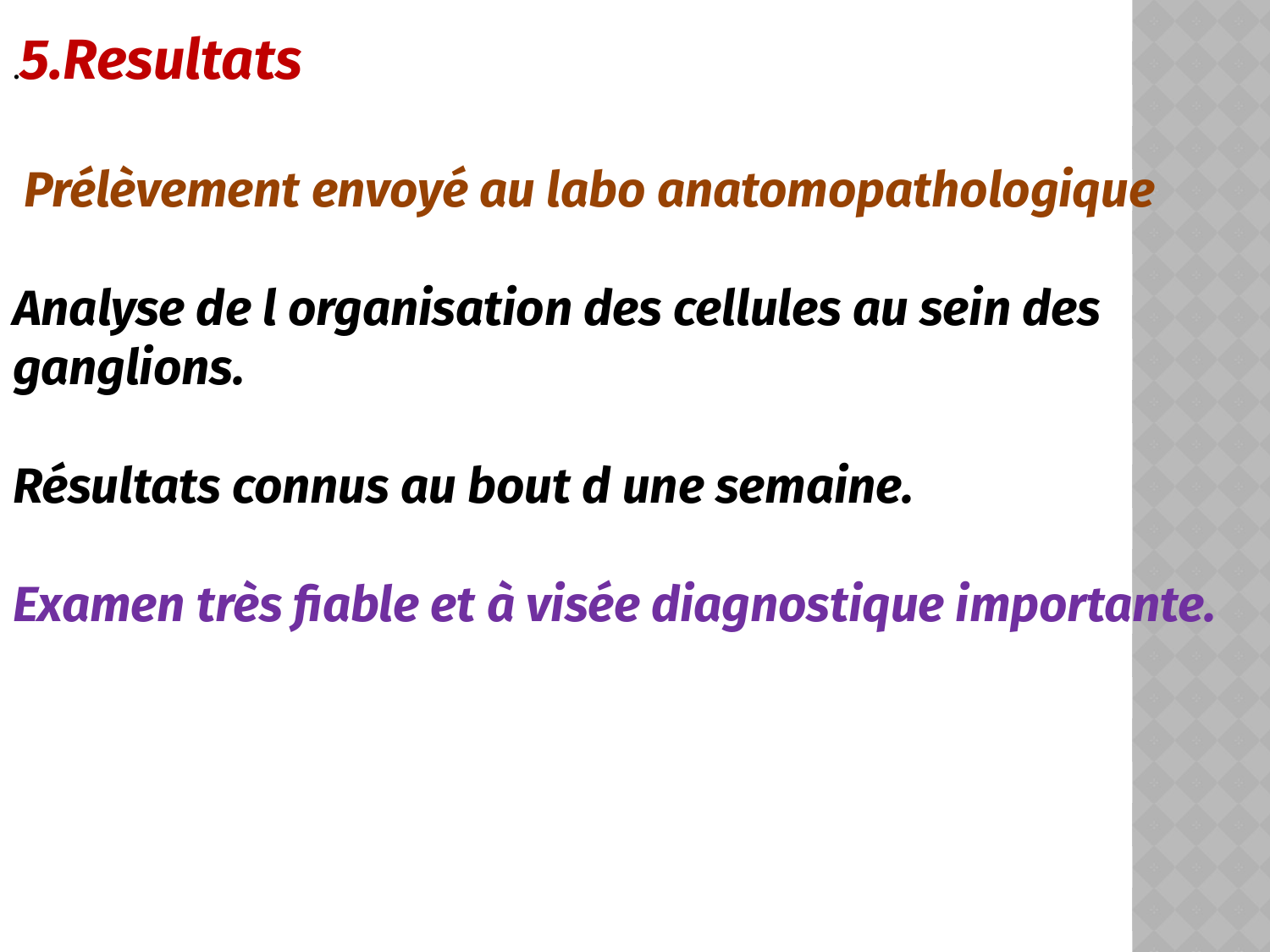

.5.Resultats

 Prélèvement envoyé au labo anatomopathologique

Analyse de l organisation des cellules au sein des ganglions.

Résultats connus au bout d une semaine.

Examen très fiable et à visée diagnostique importante.